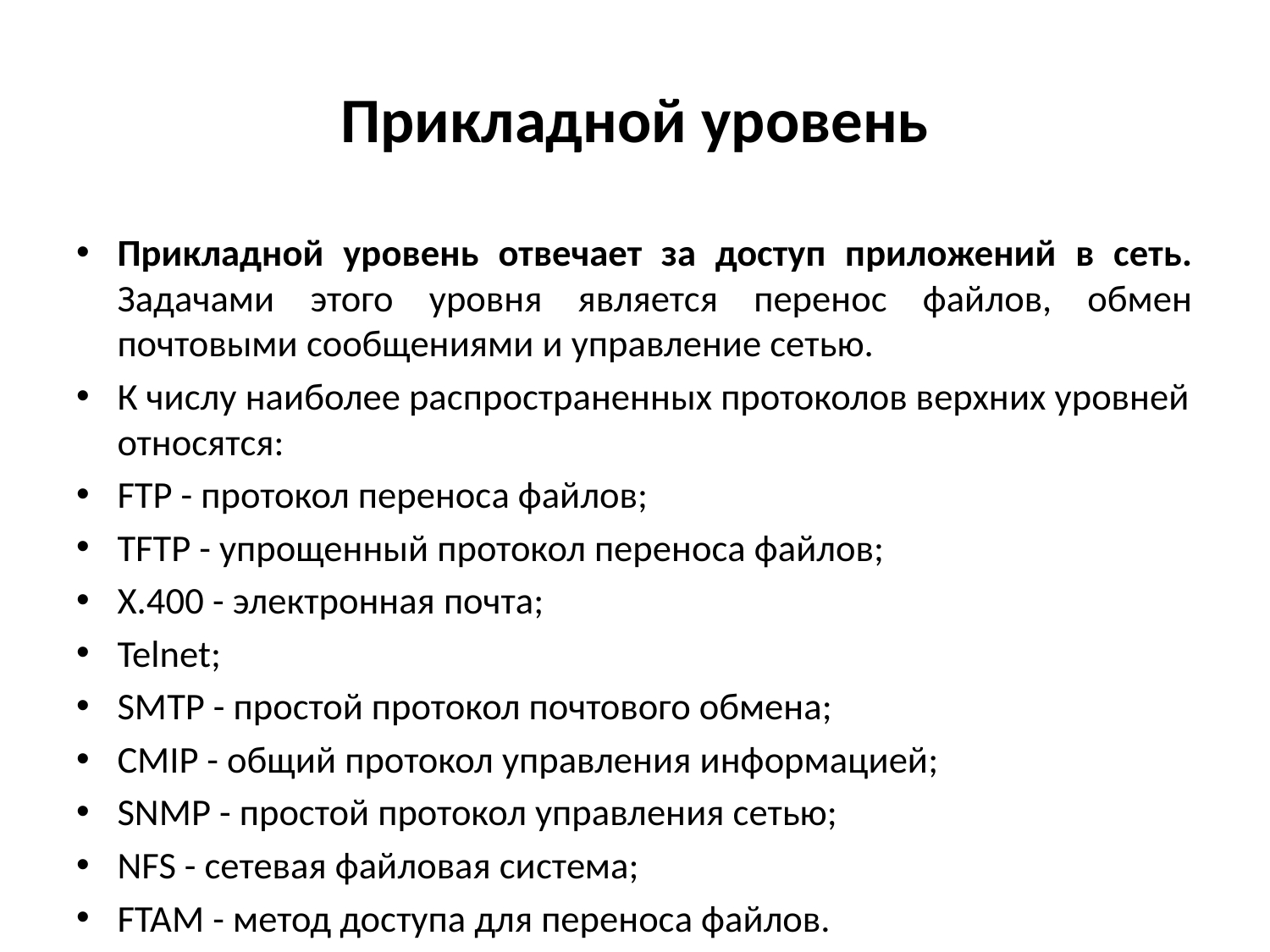

# Прикладной уровень
Прикладной уровень отвечает за доступ приложений в сеть. Задачами этого уровня является перенос файлов, обмен почтовыми сообщениями и управление сетью.
К числу наиболее распространенных протоколов верхних уровней относятся:
FTP - протокол переноса файлов;
TFTP - упрощенный протокол переноса файлов;
X.400 - электронная почта;
Telnet;
SMTP - простой протокол почтового обмена;
CMIP - общий протокол управления информацией;
SNMP - простой протокол управления сетью;
NFS - сетевая файловая система;
FTAM - метод доступа для переноса файлов.